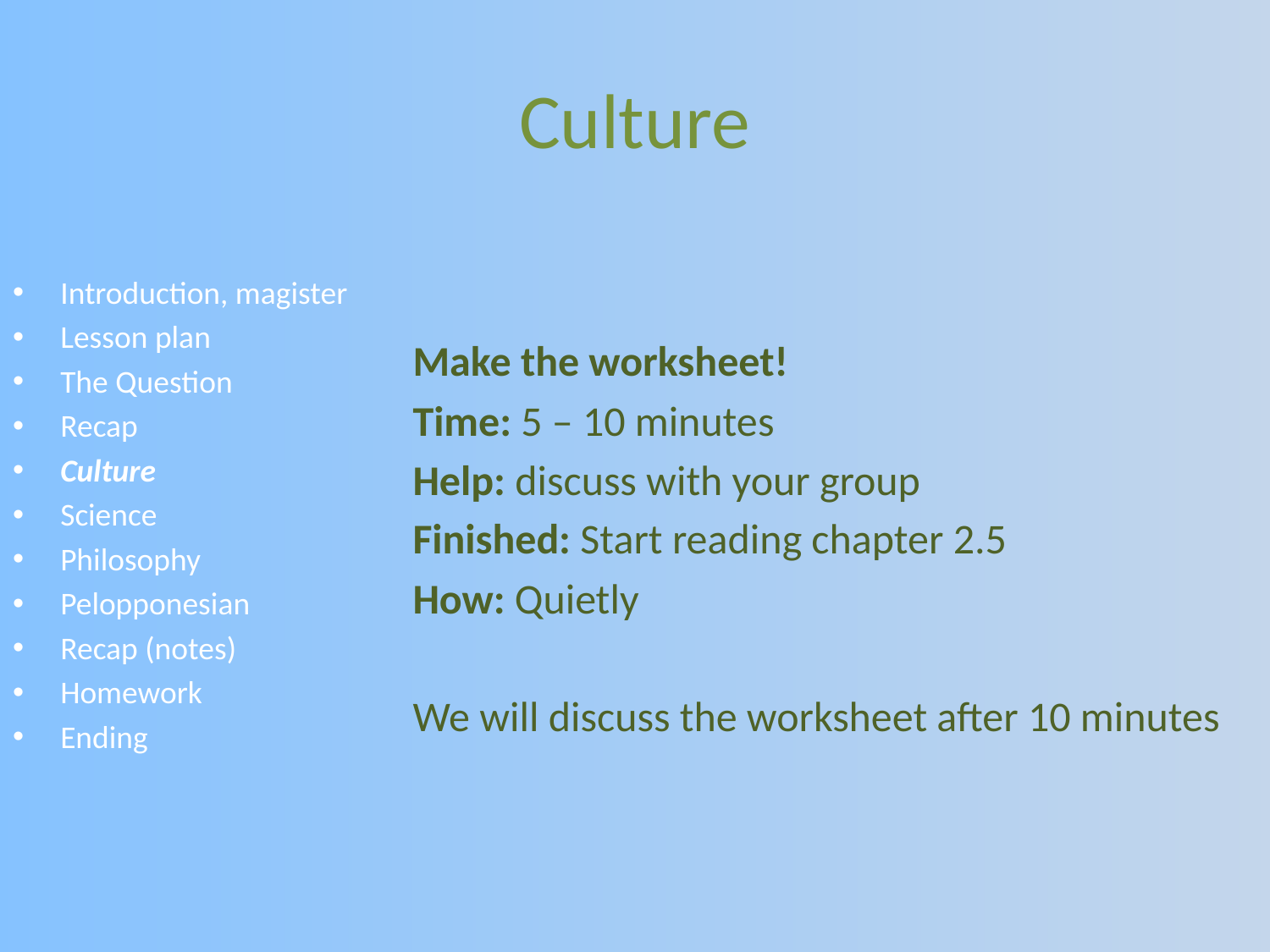

# Culture
Introduction, magister
Lesson plan
The Question
Recap
Culture
Science
Philosophy
Pelopponesian
Recap (notes)
Homework
Ending

Make the worksheet!
Time: 5 – 10 minutes
Help: discuss with your group
Finished: Start reading chapter 2.5
How: Quietly

We will discuss the worksheet after 10 minutes